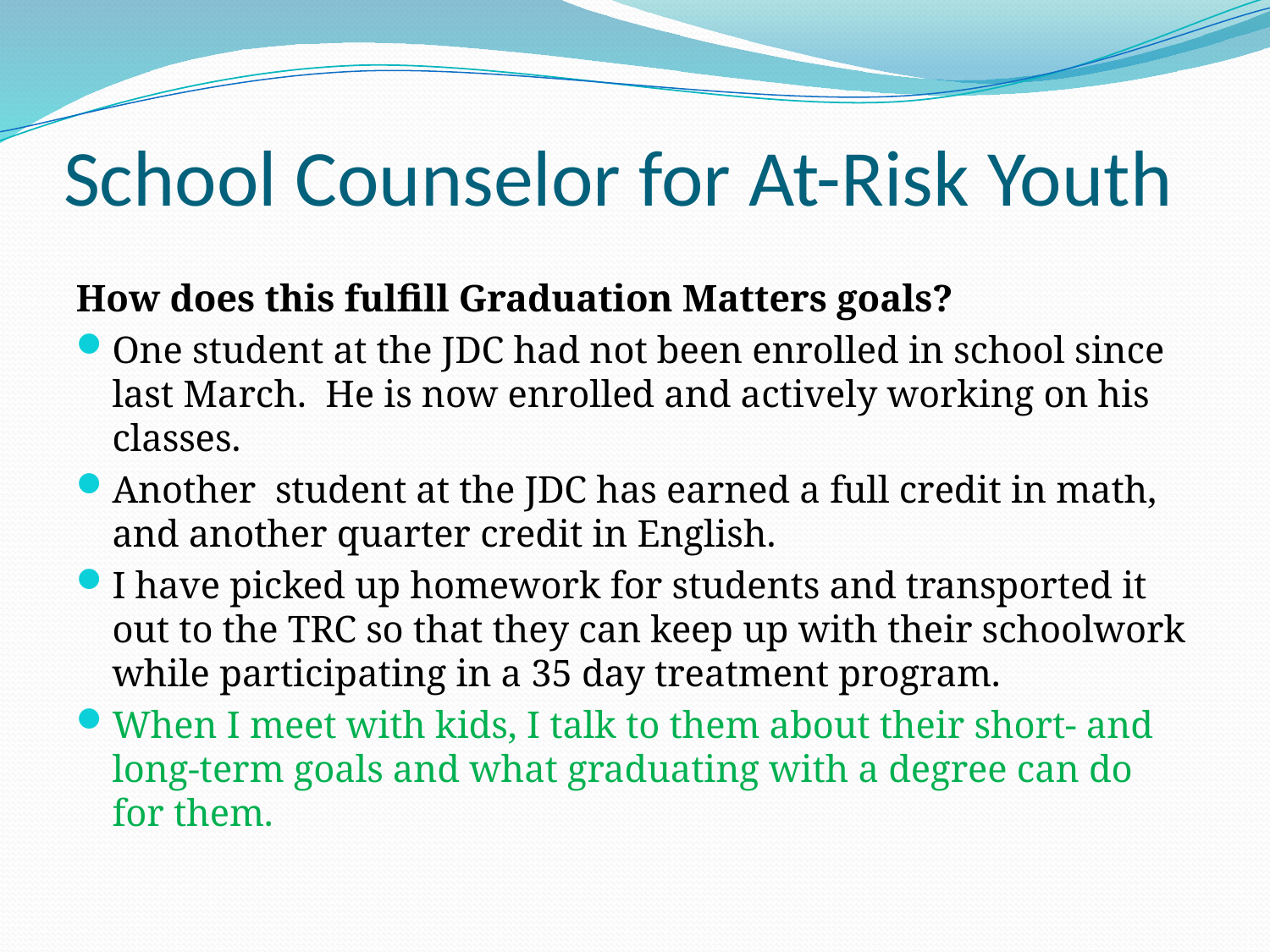

# School Counselor for At-Risk Youth
How does this fulfill Graduation Matters goals?
One student at the JDC had not been enrolled in school since last March.  He is now enrolled and actively working on his classes.
Another  student at the JDC has earned a full credit in math, and another quarter credit in English.
I have picked up homework for students and transported it out to the TRC so that they can keep up with their schoolwork while participating in a 35 day treatment program.
When I meet with kids, I talk to them about their short- and long-term goals and what graduating with a degree can do for them.